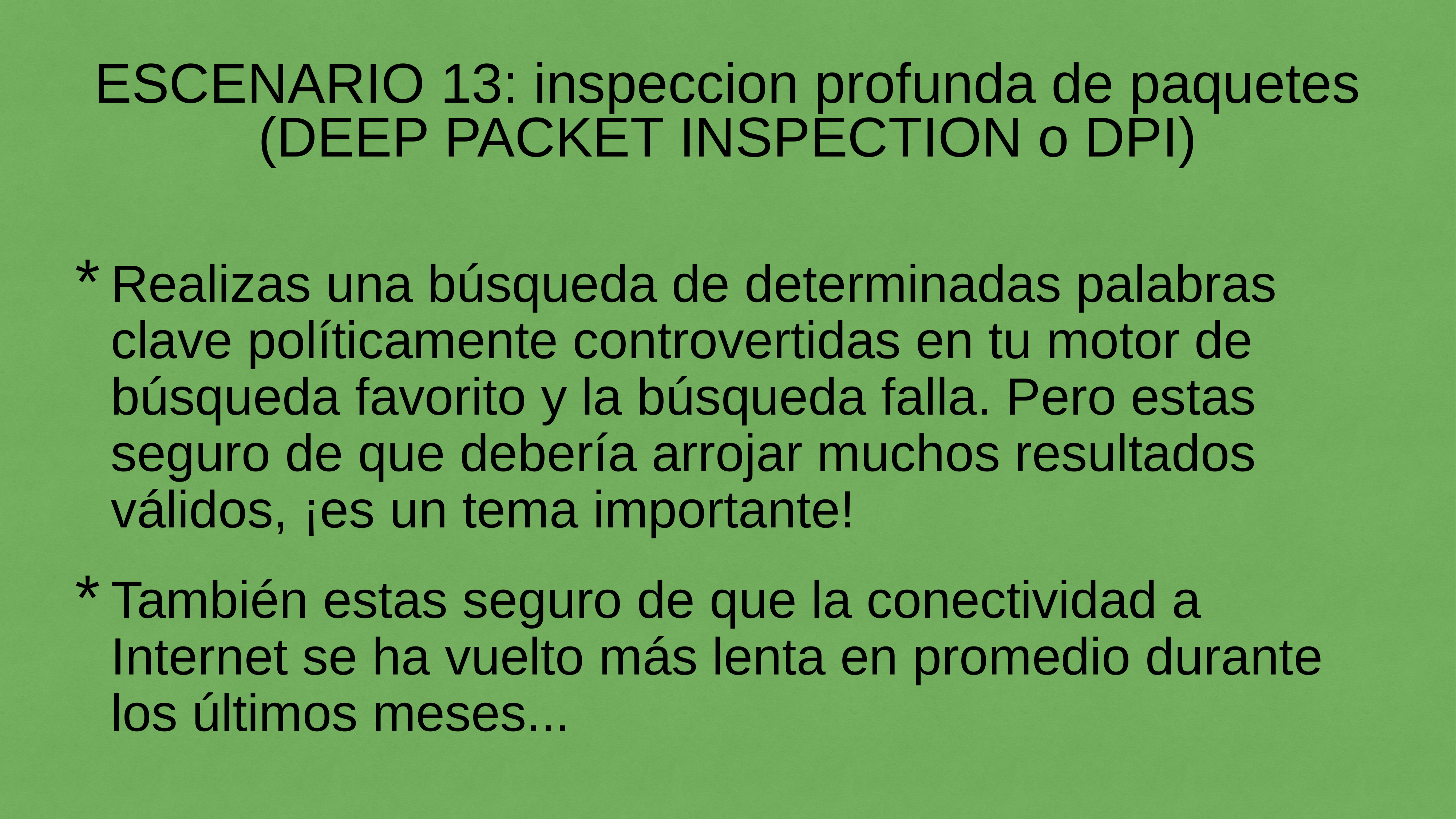

ESCENARIO 13: inspeccion profunda de paquetes (DEEP PACKET INSPECTION o DPI)
Realizas una búsqueda de determinadas palabras clave políticamente controvertidas en tu motor de búsqueda favorito y la búsqueda falla. Pero estas seguro de que debería arrojar muchos resultados válidos, ¡es un tema importante!
También estas seguro de que la conectividad a Internet se ha vuelto más lenta en promedio durante los últimos meses...